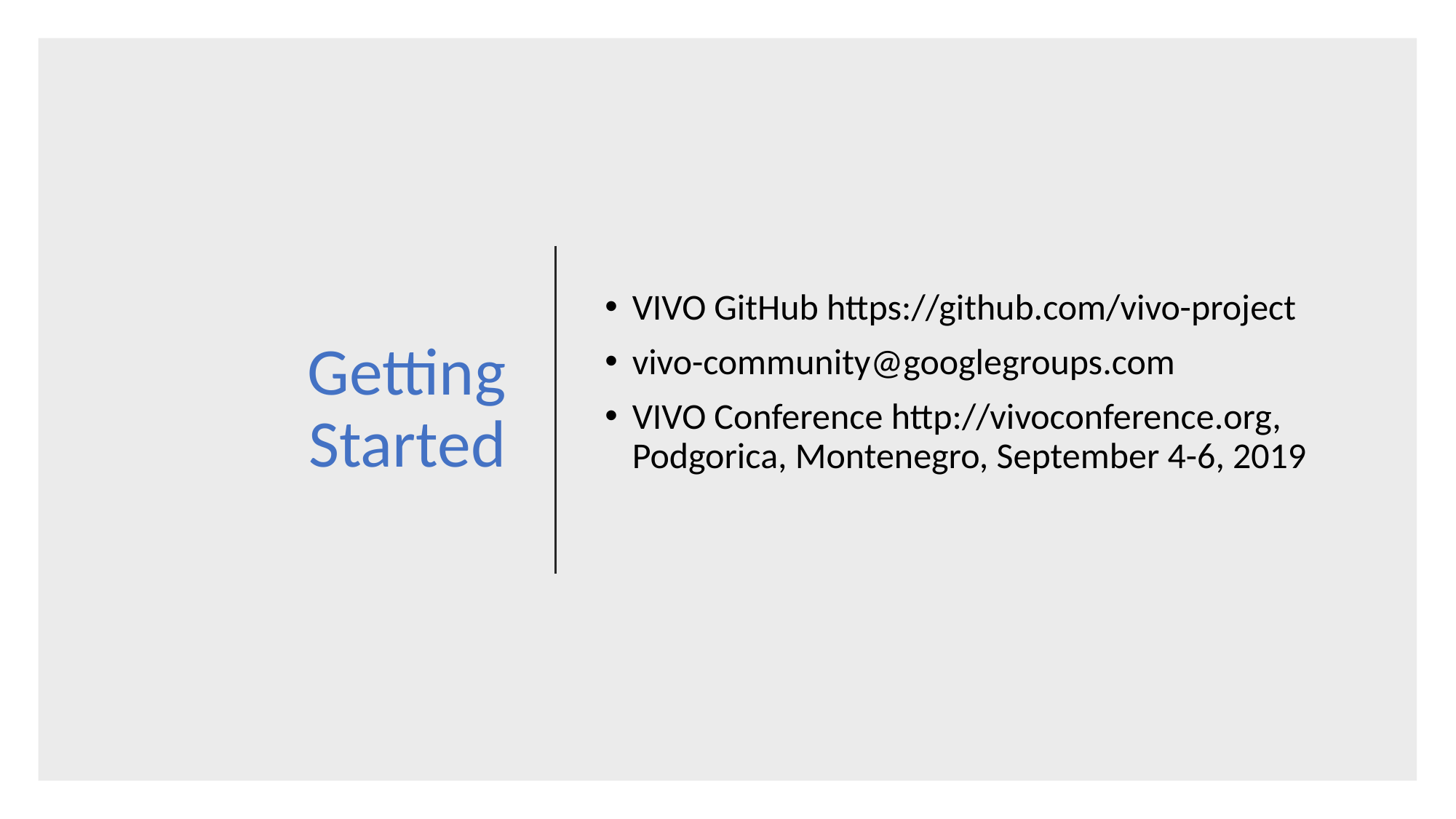

# Getting Started
VIVO GitHub https://github.com/vivo-project
vivo-community@googlegroups.com
VIVO Conference http://vivoconference.org, Podgorica, Montenegro, September 4-6, 2019